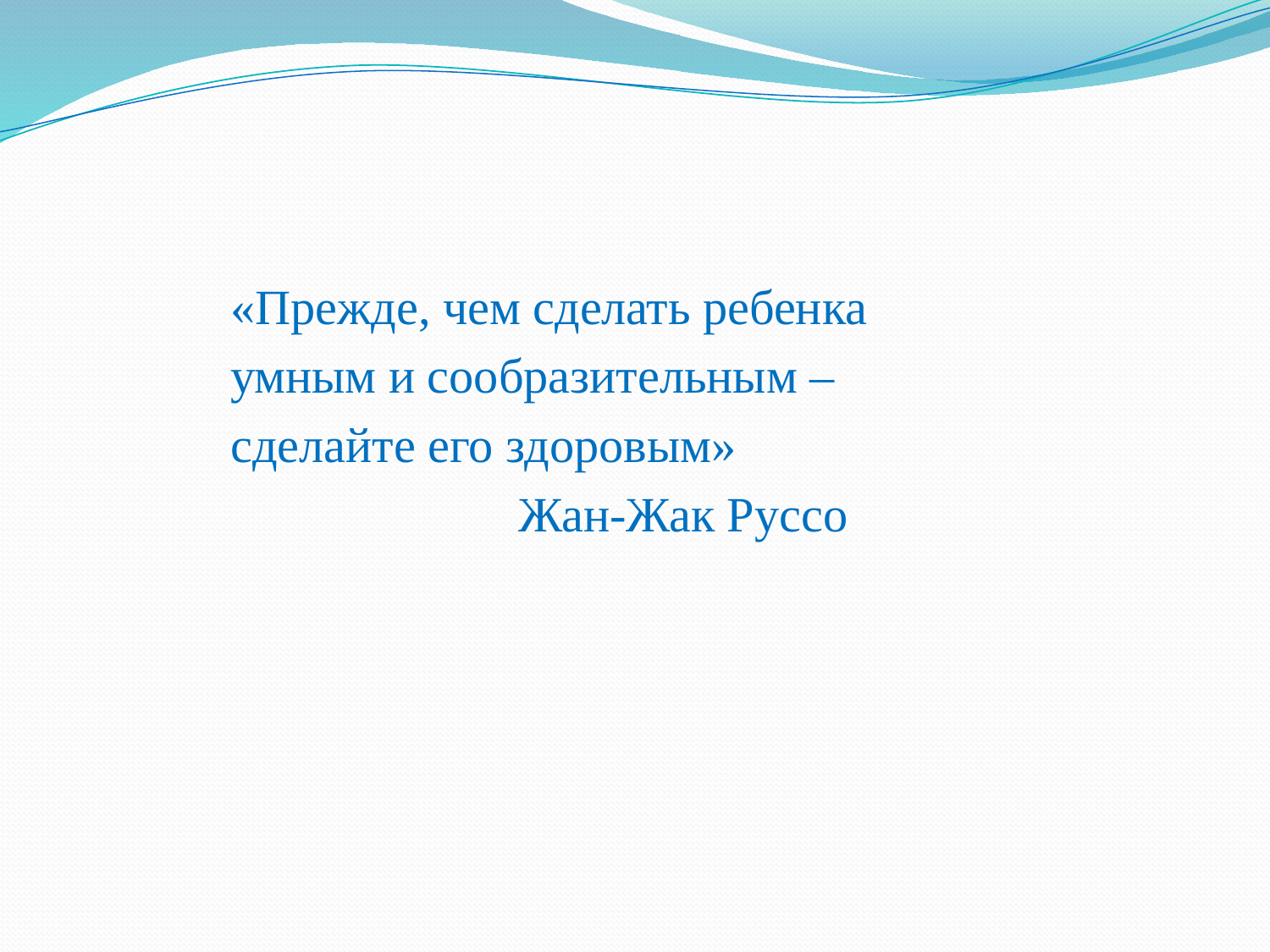

#
«Прежде, чем сделать ребенка
умным и сообразительным –
сделайте его здоровым»
		          Жан-Жак Руссо